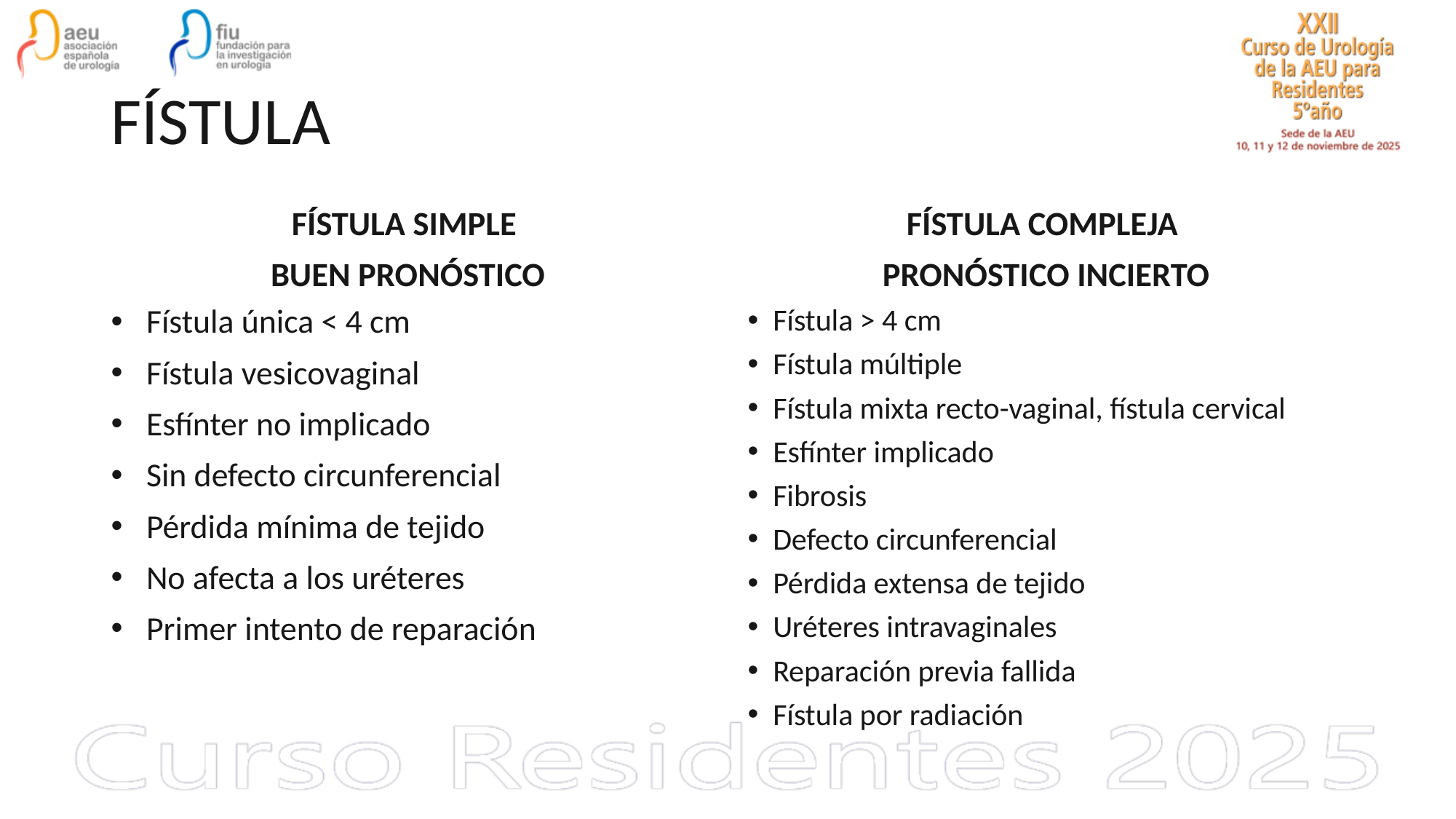

# FÍSTULA
FÍSTULA SIMPLE
BUEN PRONÓSTICO
FÍSTULA COMPLEJA
PRONÓSTICO INCIERTO
Fístula única < 4 cm
Fístula vesicovaginal
Esfínter no implicado
Sin defecto circunferencial
Pérdida mínima de tejido
No afecta a los uréteres
Primer intento de reparación
Fístula > 4 cm
Fístula múltiple
Fístula mixta recto-vaginal, fístula cervical
Esfínter implicado
Fibrosis
Defecto circunferencial
Pérdida extensa de tejido
Uréteres intravaginales
Reparación previa fallida
Fístula por radiación